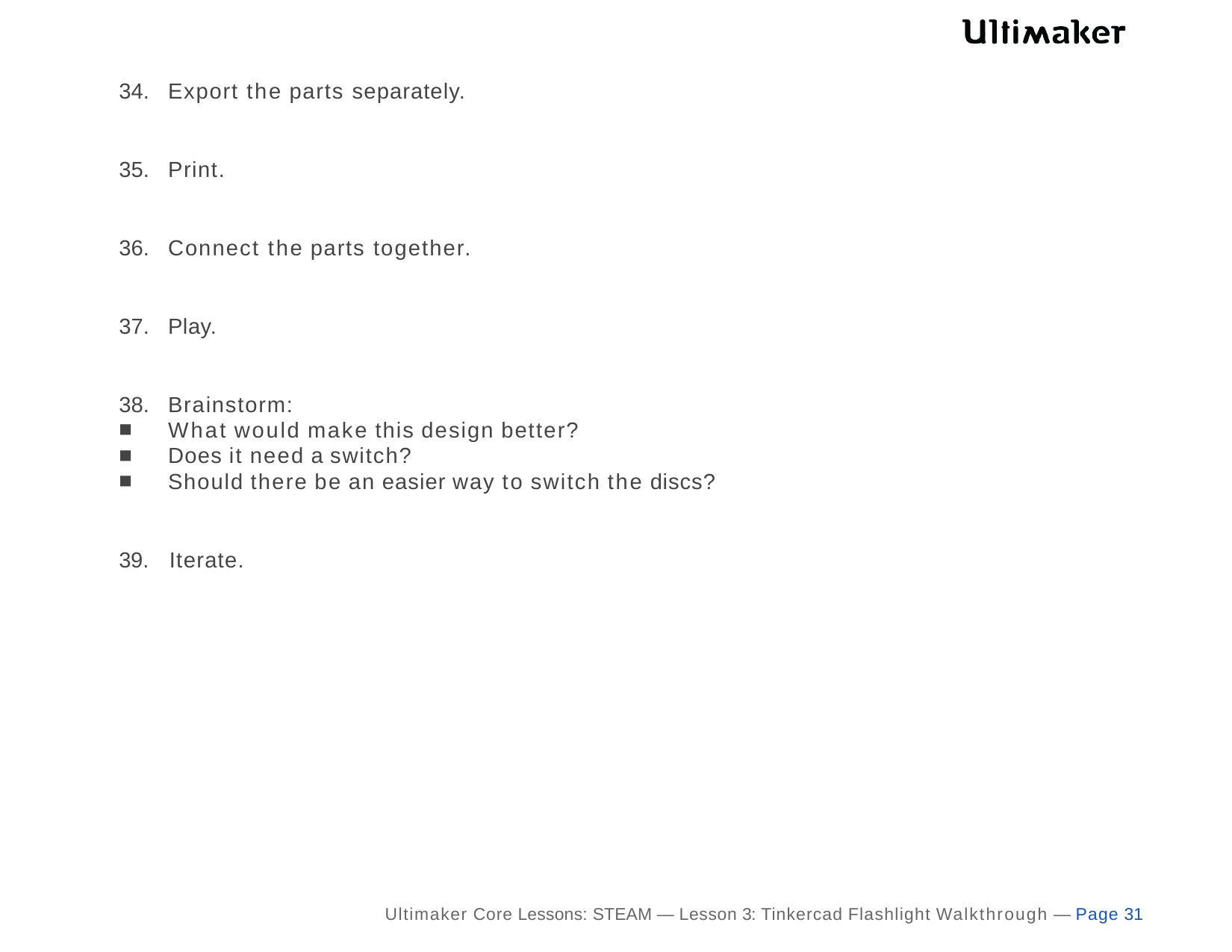

Export the parts separately.

Print.

Connect the parts together.

Play.

Brainstorm:
What would make this design better?
Does it need a switch?
Should there be an easier way to switch the discs?

39.	Iterate.
Ultimaker Core Lessons: STEAM — Lesson 3: Tinkercad Flashlight Walkthrough — Page 31